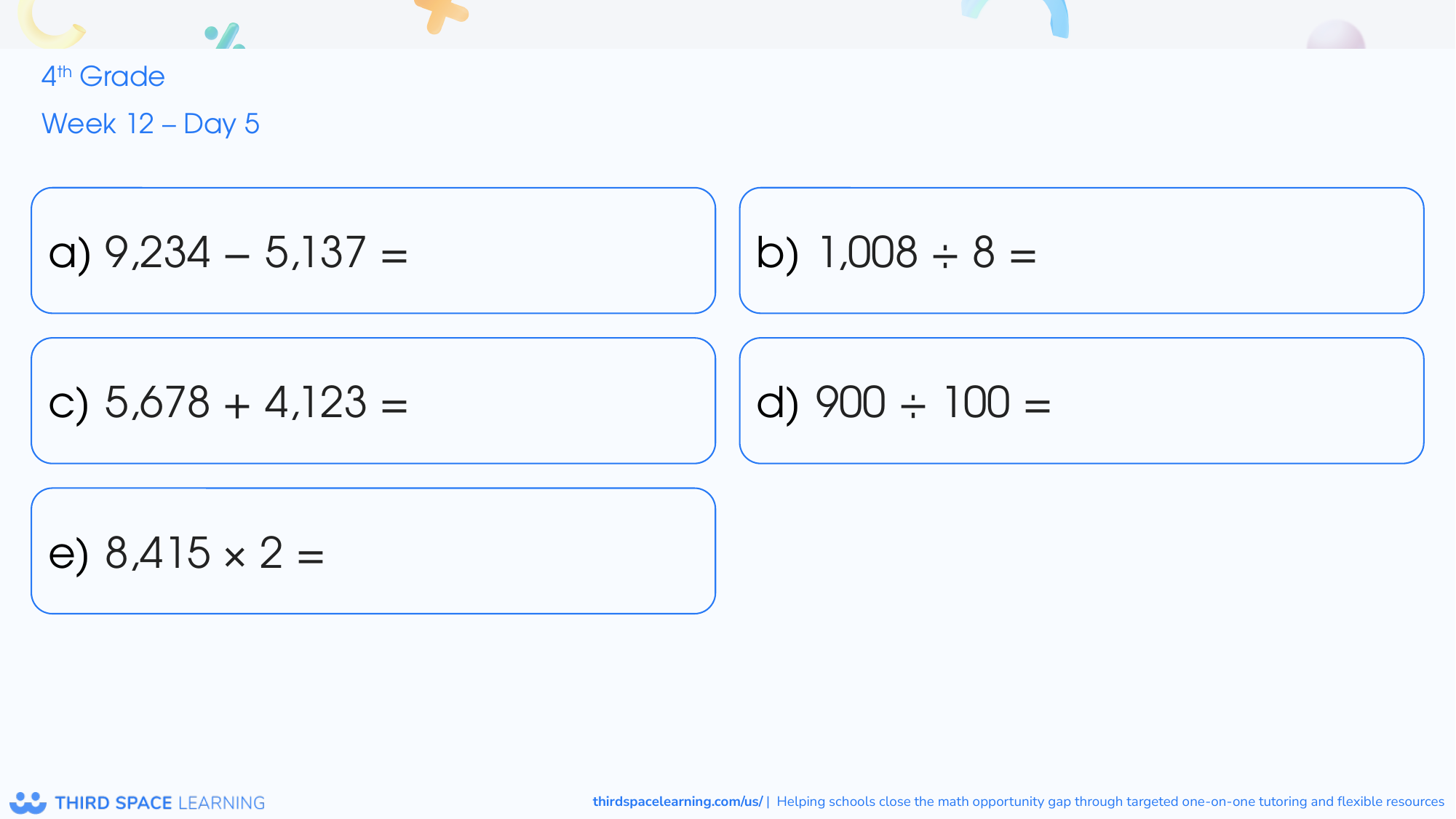

4th Grade
Week 12 – Day 5
9,234 − 5,137 =
1,008 ÷ 8 =
5,678 + 4,123 =
900 ÷ 100 =
8,415 × 2 =